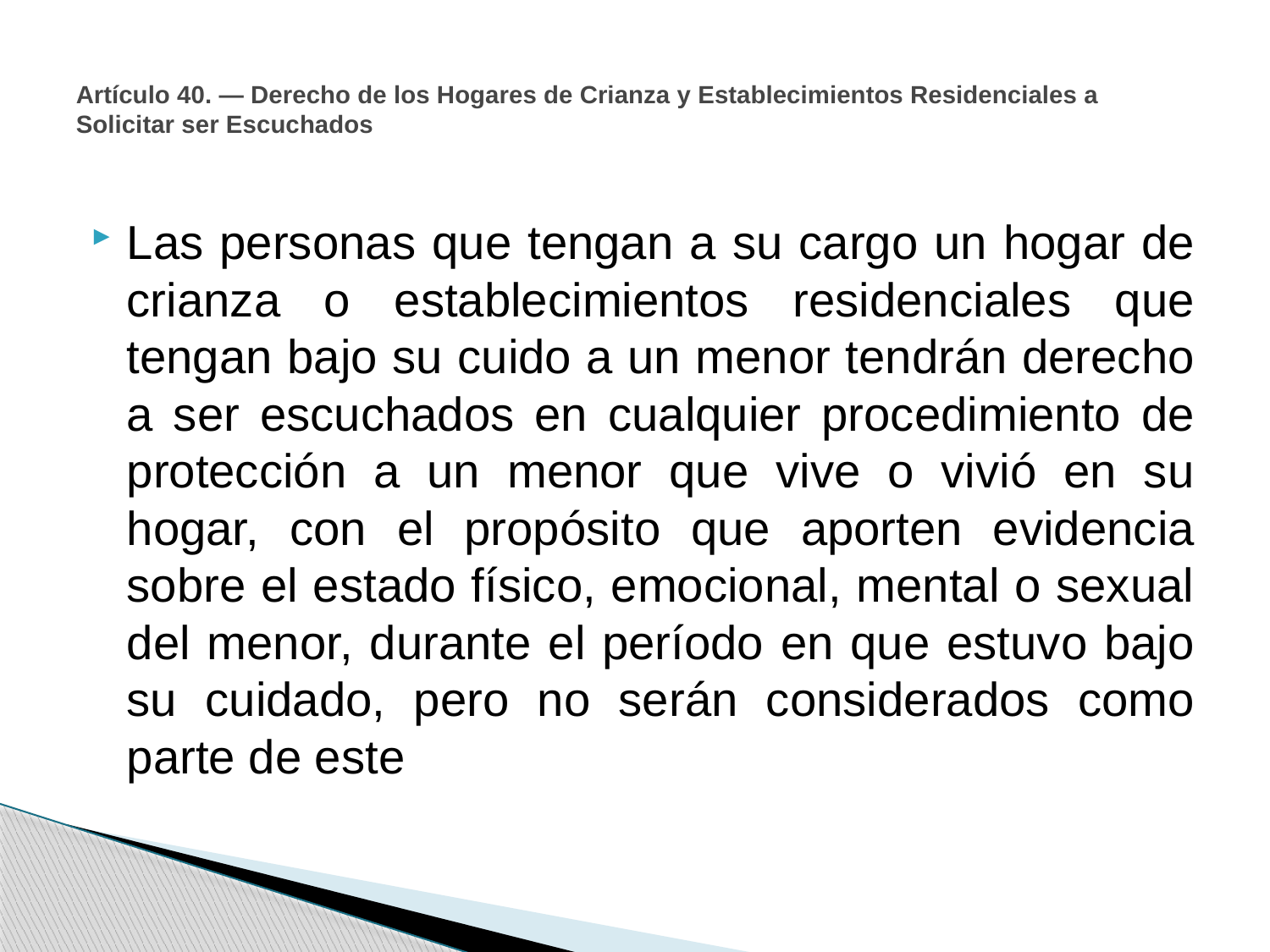

# Artículo 40. — Derecho de los Hogares de Crianza y Establecimientos Residenciales a Solicitar ser Escuchados
Las personas que tengan a su cargo un hogar de crianza o establecimientos residenciales que tengan bajo su cuido a un menor tendrán derecho a ser escuchados en cualquier procedimiento de protección a un menor que vive o vivió en su hogar, con el propósito que aporten evidencia sobre el estado físico, emocional, mental o sexual del menor, durante el período en que estuvo bajo su cuidado, pero no serán considerados como parte de este